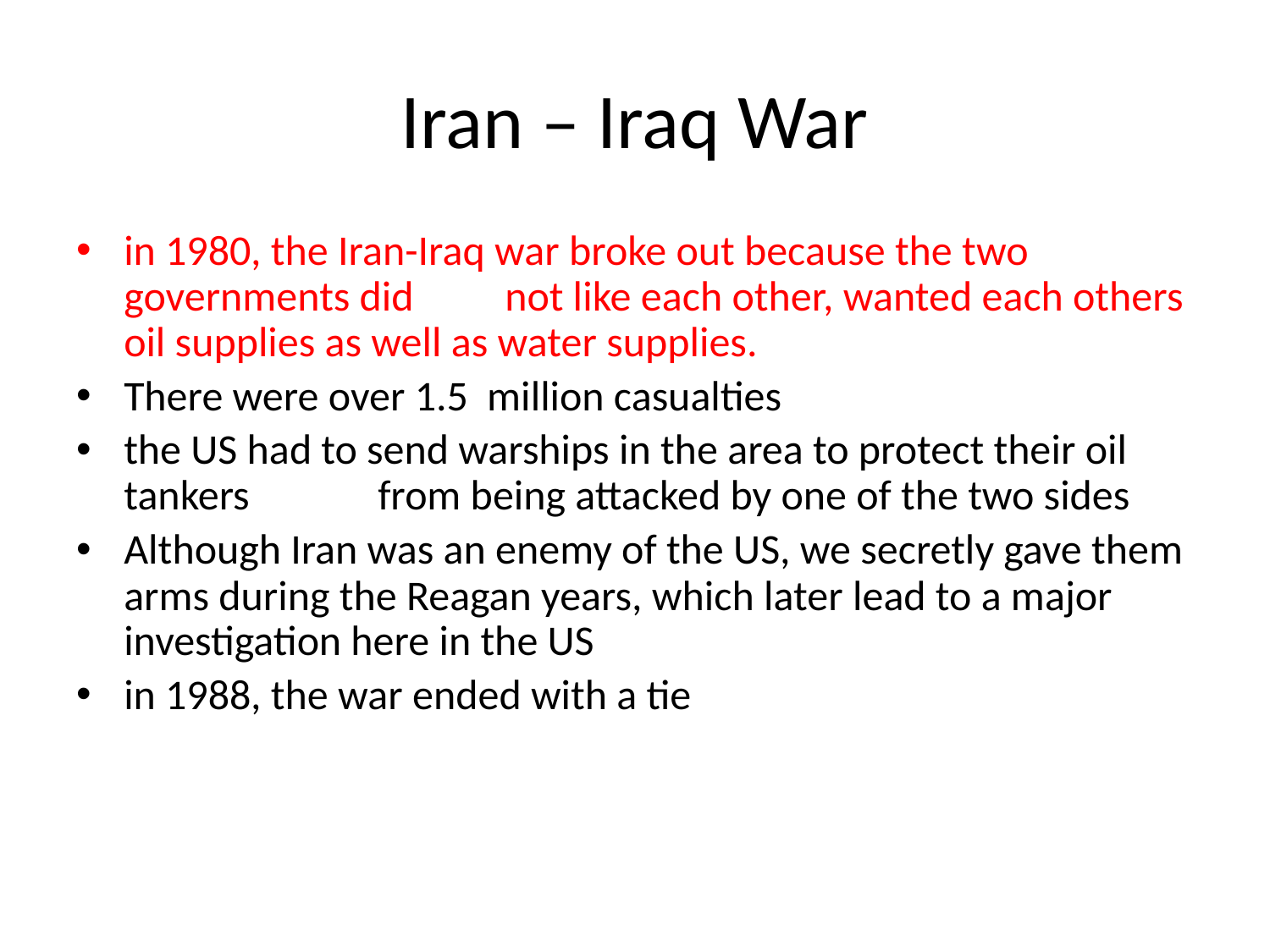

# Iran – Iraq War
in 1980, the Iran-Iraq war broke out because the two governments did 	not like each other, wanted each others oil supplies as well as water supplies.
There were over 1.5  million casualties
the US had to send warships in the area to protect their oil tankers 	from being attacked by one of the two sides
Although Iran was an enemy of the US, we secretly gave them arms during the Reagan years, which later lead to a major investigation here in the US
in 1988, the war ended with a tie